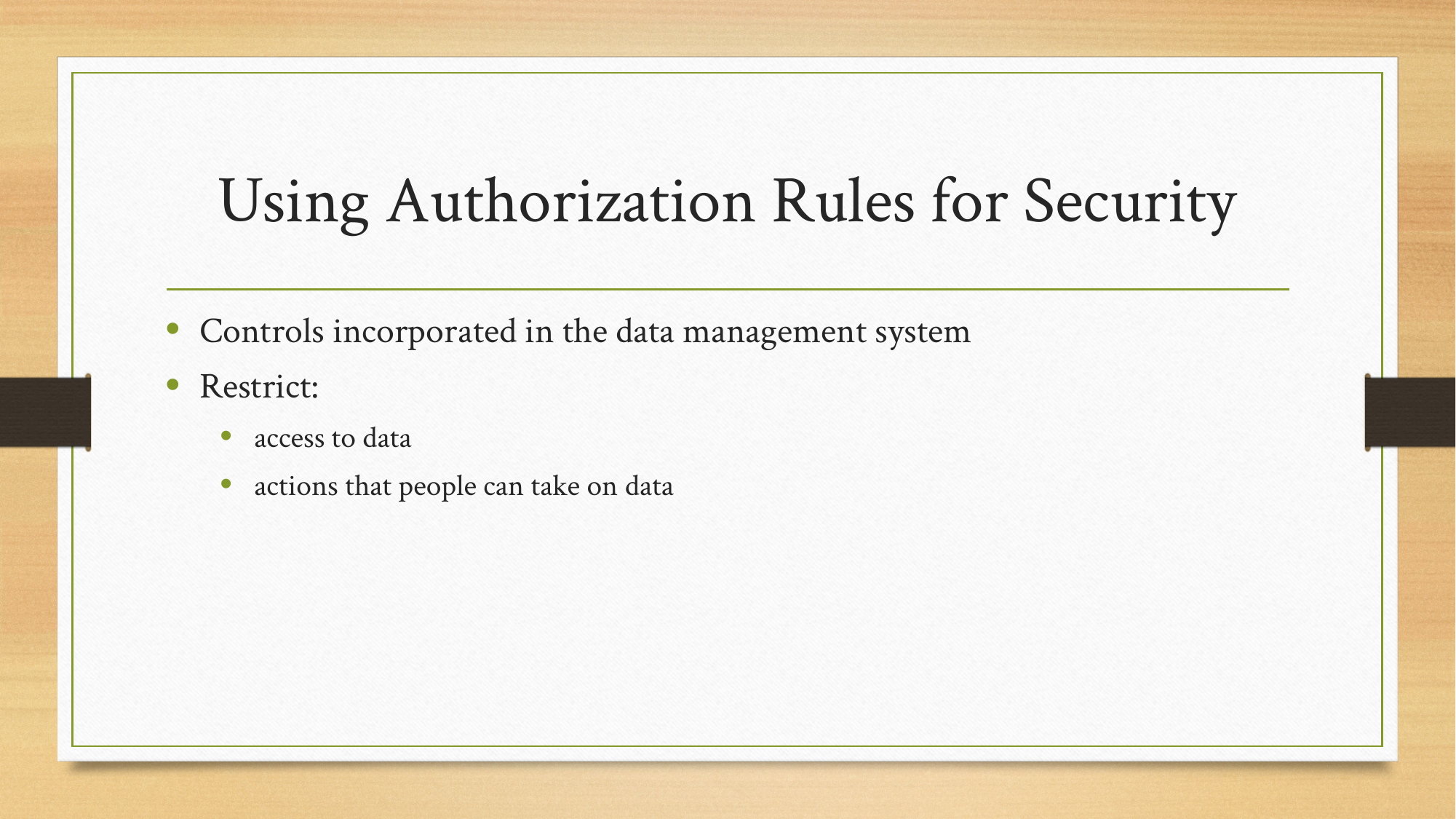

# Using Authorization Rules for Security
Controls incorporated in the data management system
Restrict:
access to data
actions that people can take on data